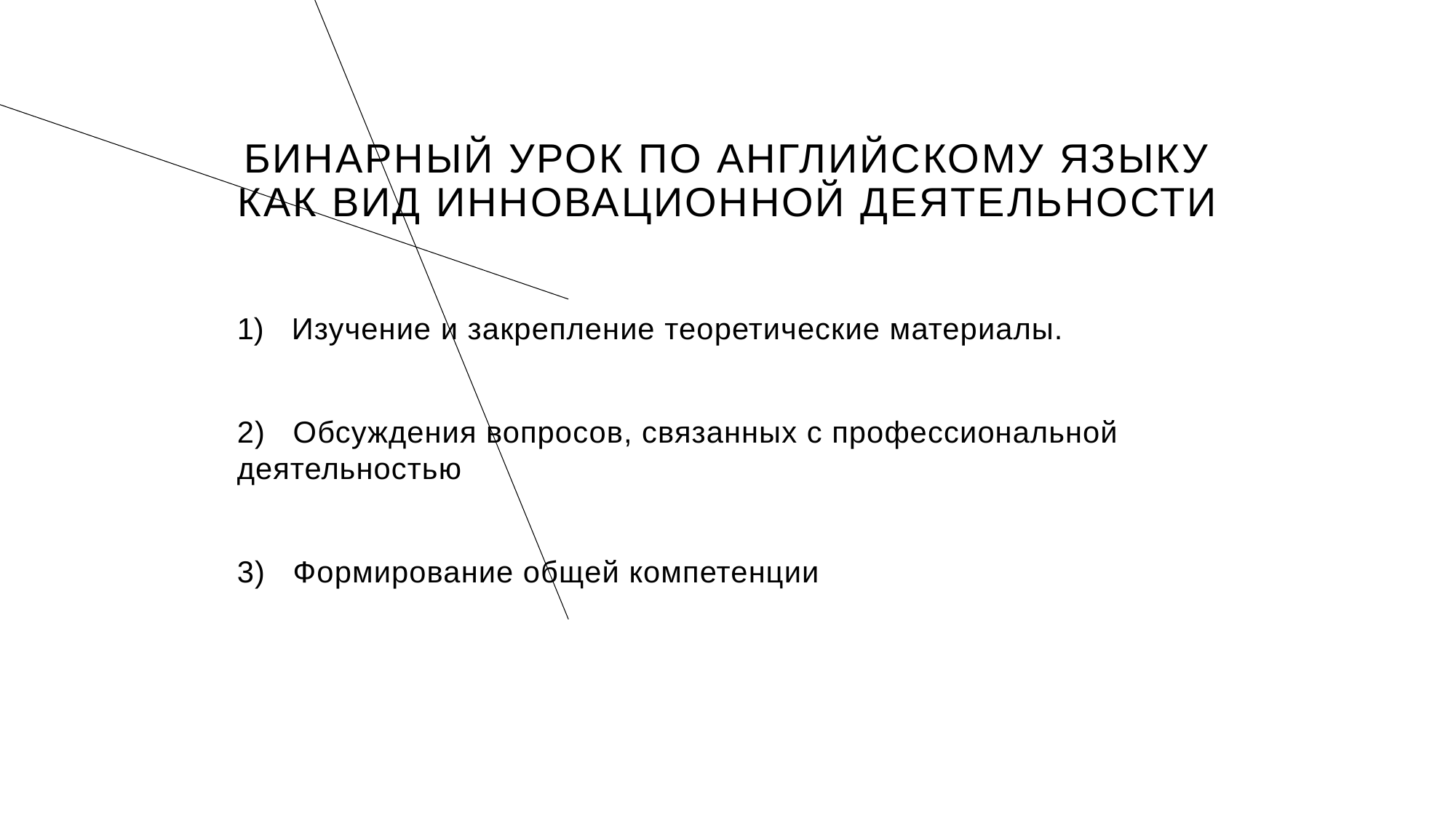

# Бинарный урок по английскому языку как вид инновационной деятельности
Изучение и закрепление теоретические материалы.

2)   Обсуждения вопросов, связанных с профессиональной деятельностью

3)   Формирование общей компетенции